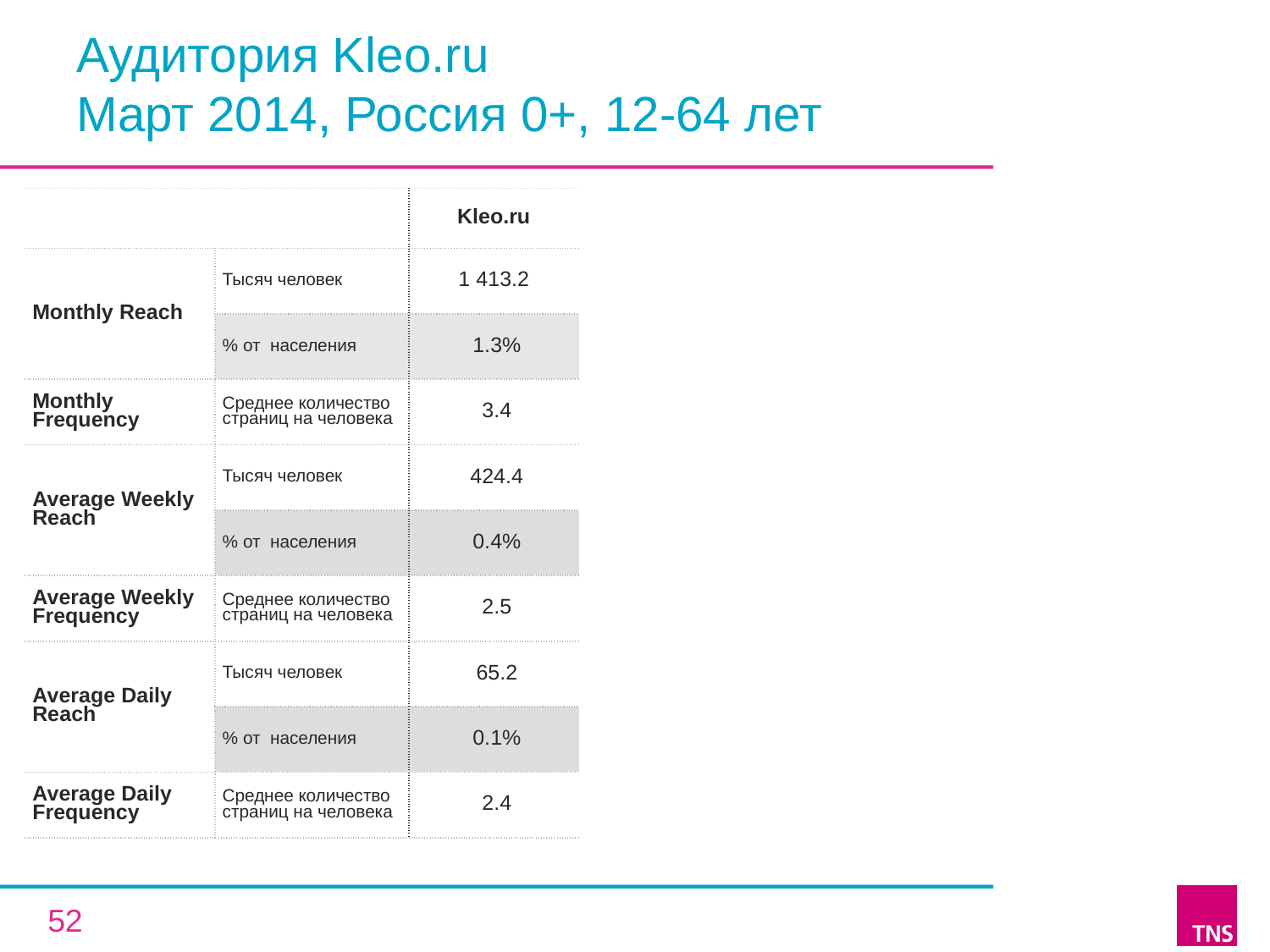

# Аудитория Kleo.ru Март 2014, Россия 0+, 12-64 лет
|  |  | Kleo.ru |
| --- | --- | --- |
| Monthly Reach | Тысяч человек | 1 413.2 |
|  | % от населения | 1.3% |
| Monthly Frequency | Среднее количество страниц на человека | 3.4 |
| Average Weekly Reach | Тысяч человек | 424.4 |
|  | % от населения | 0.4% |
| Average Weekly Frequency | Среднее количество страниц на человека | 2.5 |
| Average Daily Reach | Тысяч человек | 65.2 |
|  | % от населения | 0.1% |
| Average Daily Frequency | Среднее количество страниц на человека | 2.4 |

52